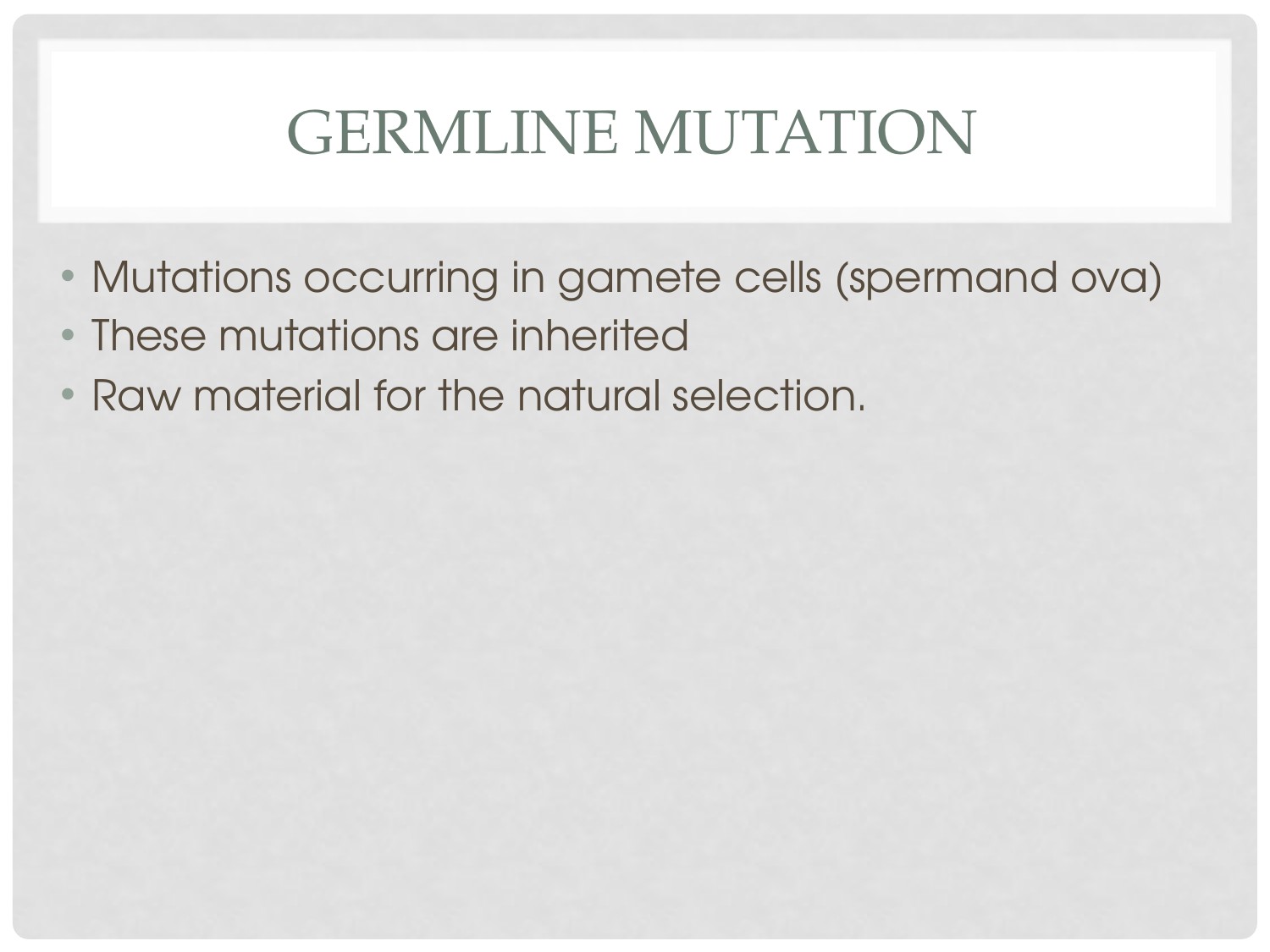

# Germline mutation
Mutations occurring in gamete cells (spermand ova)
These mutations are inherited
Raw material for the natural selection.